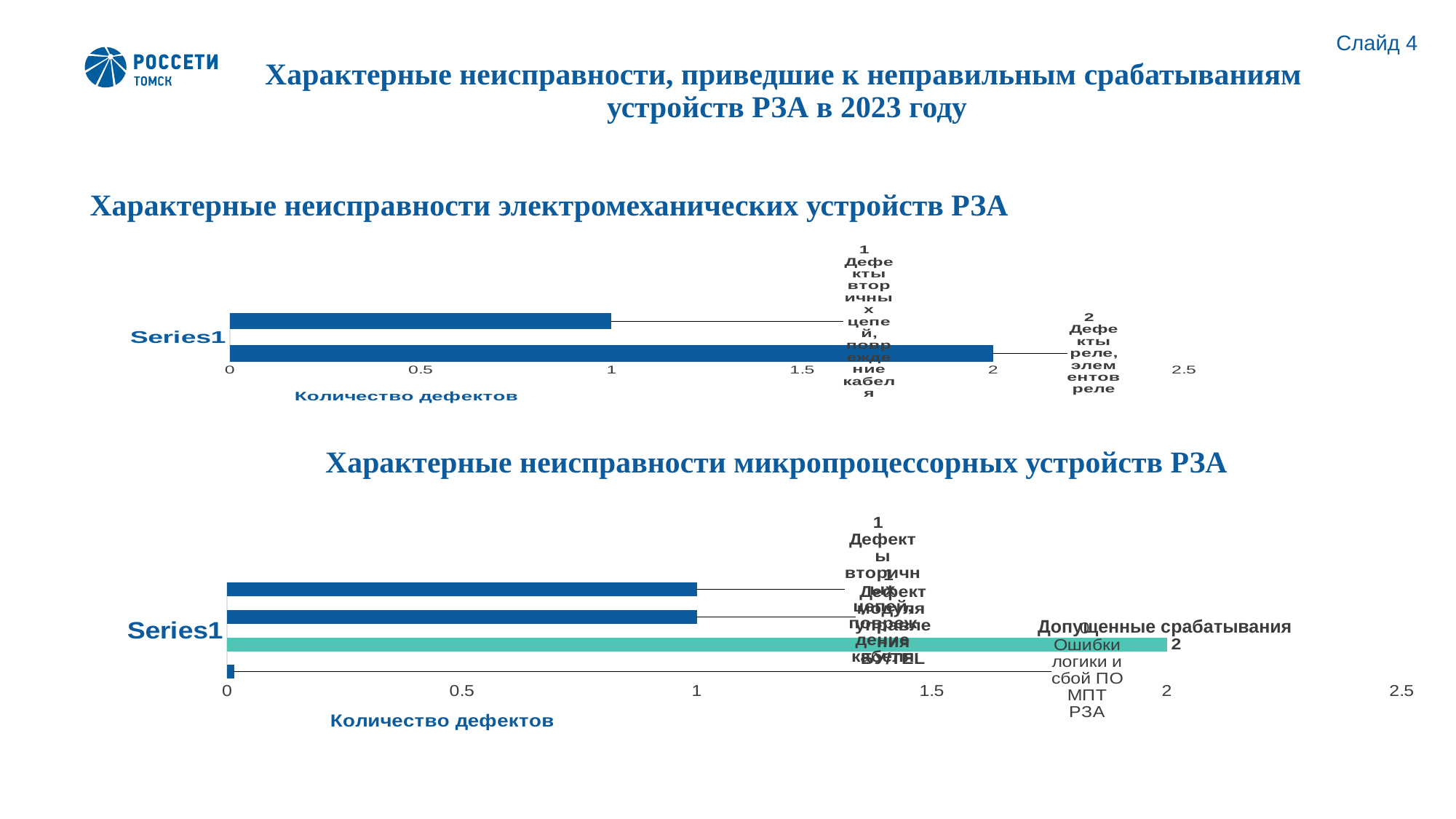

Слайд 4
Характерные неисправности, приведшие к неправильным срабатываниям
устройств РЗА в 2023 году
Характерные неисправности электромеханических устройств РЗА

### Chart

| Category | Дефекты реле, элементов реле | Дефекты вторичных цепей, повреждение кабеля |
|---|---|---|
|  | 2.0 | 1.0 |
Характерные неисправности микропроцессорных устройств РЗА

### Chart

| Category | Ошибки логики и сбой ПО МПТ РЗА | Допущенные срабатывания2 | Дефект модуля управления ВВ | Дефекты вторичных цепей, повреждение кабеля |
|---|---|---|---|---|
|  | 0.015 | 2.0 | 1.0 | 1.0 |
Допущенные срабатывания